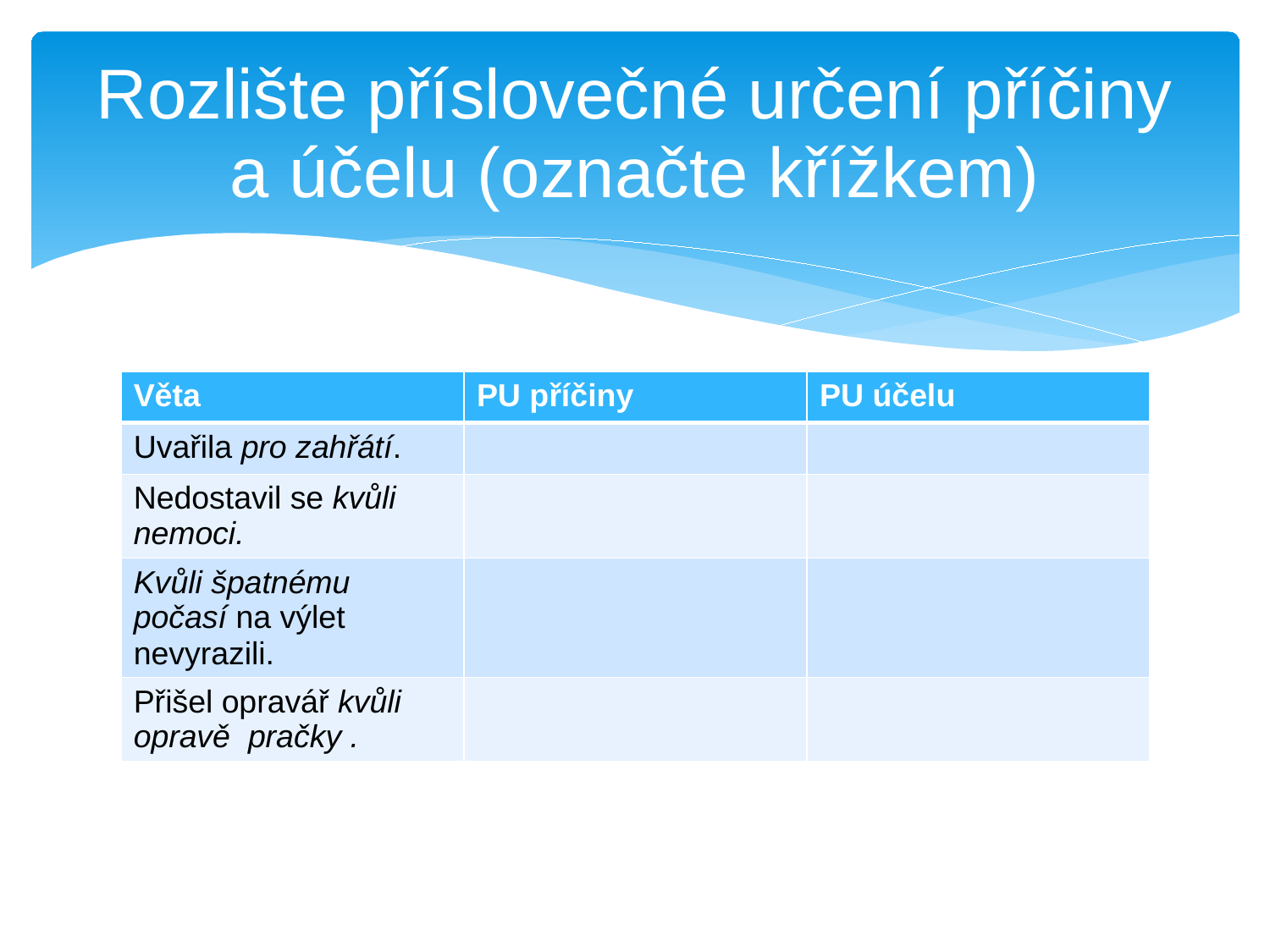

# Rozlište příslovečné určení příčiny a účelu (označte křížkem)
| Věta | PU příčiny | PU účelu |
| --- | --- | --- |
| Uvařila pro zahřátí. |  |  |
| Nedostavil se kvůli nemoci. |  |  |
| Kvůli špatnému počasí na výlet nevyrazili. |  |  |
| Přišel opravář kvůli opravě pračky . |  |  |